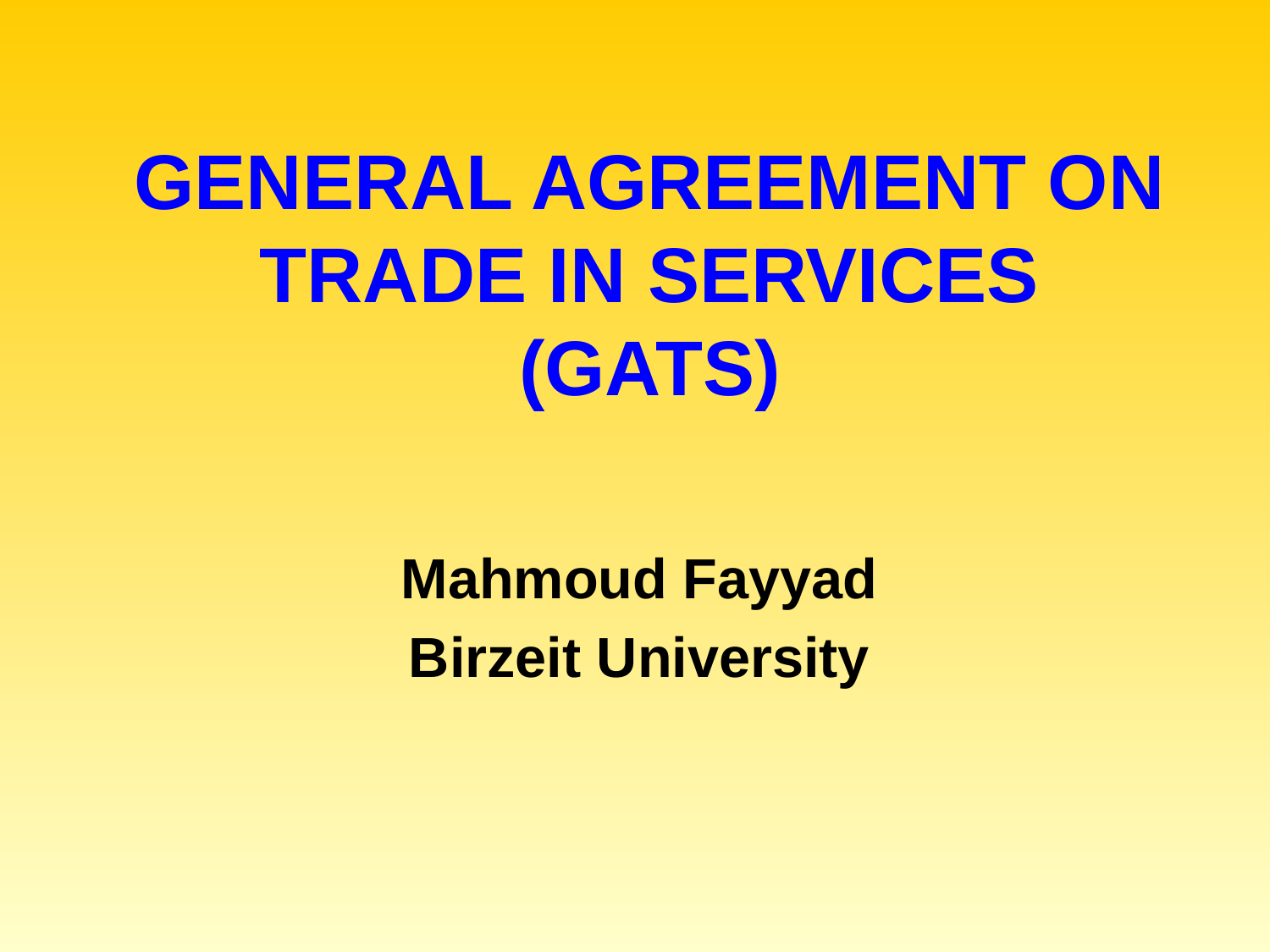

GENERAL AGREEMENT ON TRADE IN SERVICES (GATS)
Mahmoud Fayyad
Birzeit University